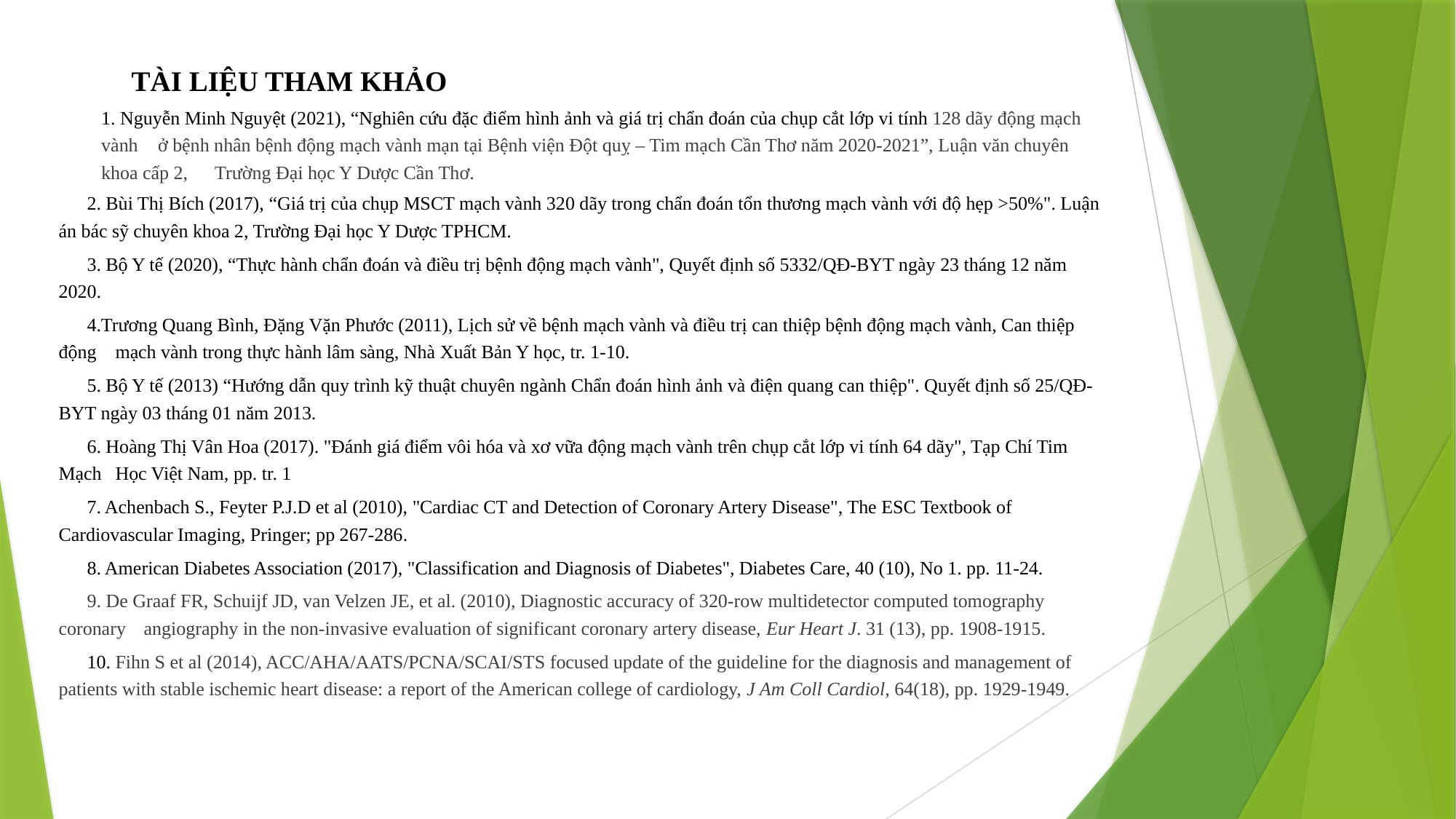

TÀI LIỆU THAM KHẢO
	1. Nguyễn Minh Nguyệt (2021), “Nghiên cứu đặc điểm hình ảnh và giá trị chẩn đoán của chụp cắt lớp vi tính 128 dãy động mạch vành  	ở bệnh nhân bệnh động mạch vành mạn tại Bệnh viện Đột quỵ – Tim mạch Cần Thơ năm 2020-2021”, Luận văn chuyên khoa cấp 2, 	Trường Đại học Y Dược Cần Thơ.
	2. Bùi Thị Bích (2017), “Giá trị của chụp MSCT mạch vành 320 dãy trong chẩn đoán tổn thương mạch vành với độ hẹp >50%". Luận 	án bác sỹ chuyên khoa 2, Trường Đại học Y Dược TPHCM.
	3. Bộ Y tế (2020), “Thực hành chẩn đoán và điều trị bệnh động mạch vành", Quyết định số 5332/QĐ-BYT ngày 23 tháng 12 năm 2020.
	4.Trương Quang Bình, Đặng Vặn Phước (2011), Lịch sử về bệnh mạch vành và điều trị can thiệp bệnh động mạch vành, Can thiệp động 	mạch vành trong thực hành lâm sàng, Nhà Xuất Bản Y học, tr. 1-10.
	5. Bộ Y tế (2013) “Hướng dẫn quy trình kỹ thuật chuyên ngành Chẩn đoán hình ảnh và điện quang can thiệp". Quyết định số 25/QĐ-	BYT ngày 03 tháng 01 năm 2013.
	6. Hoàng Thị Vân Hoa (2017). "Đánh giá điểm vôi hóa và xơ vữa động mạch vành trên chụp cắt lớp vi tính 64 dãy", Tạp Chí Tim Mạch 	Học Việt Nam, pp. tr. 1
	7. Achenbach S., Feyter P.J.D et al (2010), "Cardiac CT and Detection of Coronary Artery Disease", The ESC Textbook of 	Cardiovascular Imaging, Pringer; pp 267-286.
	8. American Diabetes Association (2017), "Classification and Diagnosis of Diabetes", Diabetes Care, 40 (10), No 1. pp. 11-24.
	9. De Graaf FR, Schuijf JD, van Velzen JE, et al. (2010), Diagnostic accuracy of 320-row multidetector computed tomography coronary 	angiography in the non-invasive evaluation of significant coronary artery disease, Eur Heart J. 31 (13), pp. 1908-1915.
	10. Fihn S et al (2014), ACC/AHA/AATS/PCNA/SCAI/STS focused update of the guideline for the diagnosis and management of 	patients with stable ischemic heart disease: a report of the American college of cardiology, J Am Coll Cardiol, 64(18), pp. 1929-1949.